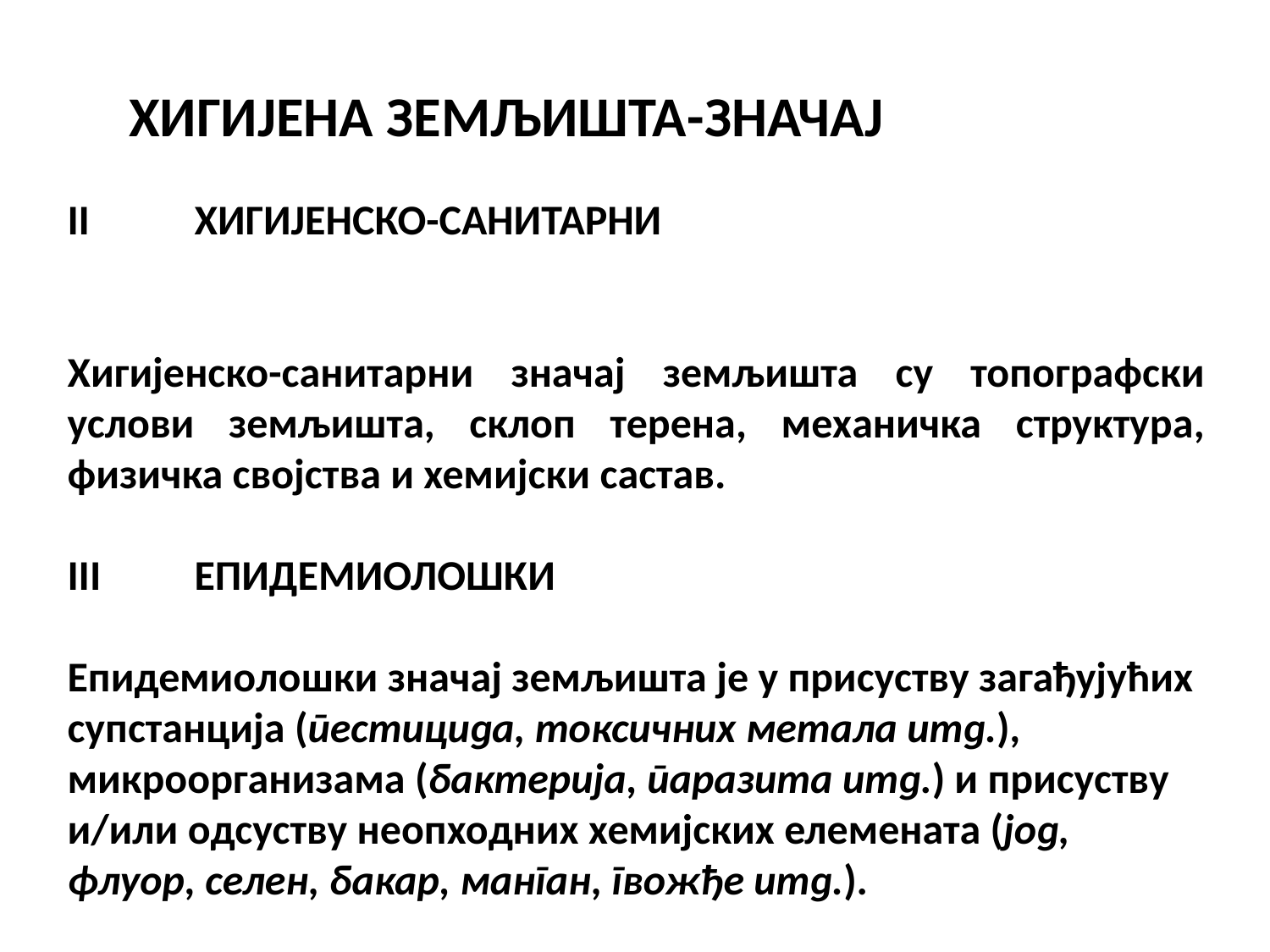

ХИГИЈЕНА ЗЕМЉИШТА-ЗНАЧАЈ
II	ХИГИЈЕНСКО-САНИТАРНИ

Хигијенско-санитарни значај земљишта су топографски услови земљишта, склоп терена, механичка структура, физичка својства и хемијски састав.

III	ЕПИДЕМИОЛОШКИ

Епидемиолошки значај земљишта је у присуству загађујућих супстанција (пестицида, токсичних метала итд.), микроорганизама (бактерија, паразита итд.) и присуству и/или одсуству неопходних хемијских елемената (јод, флуор, селен, бакар, манган, гвожђе итд.).